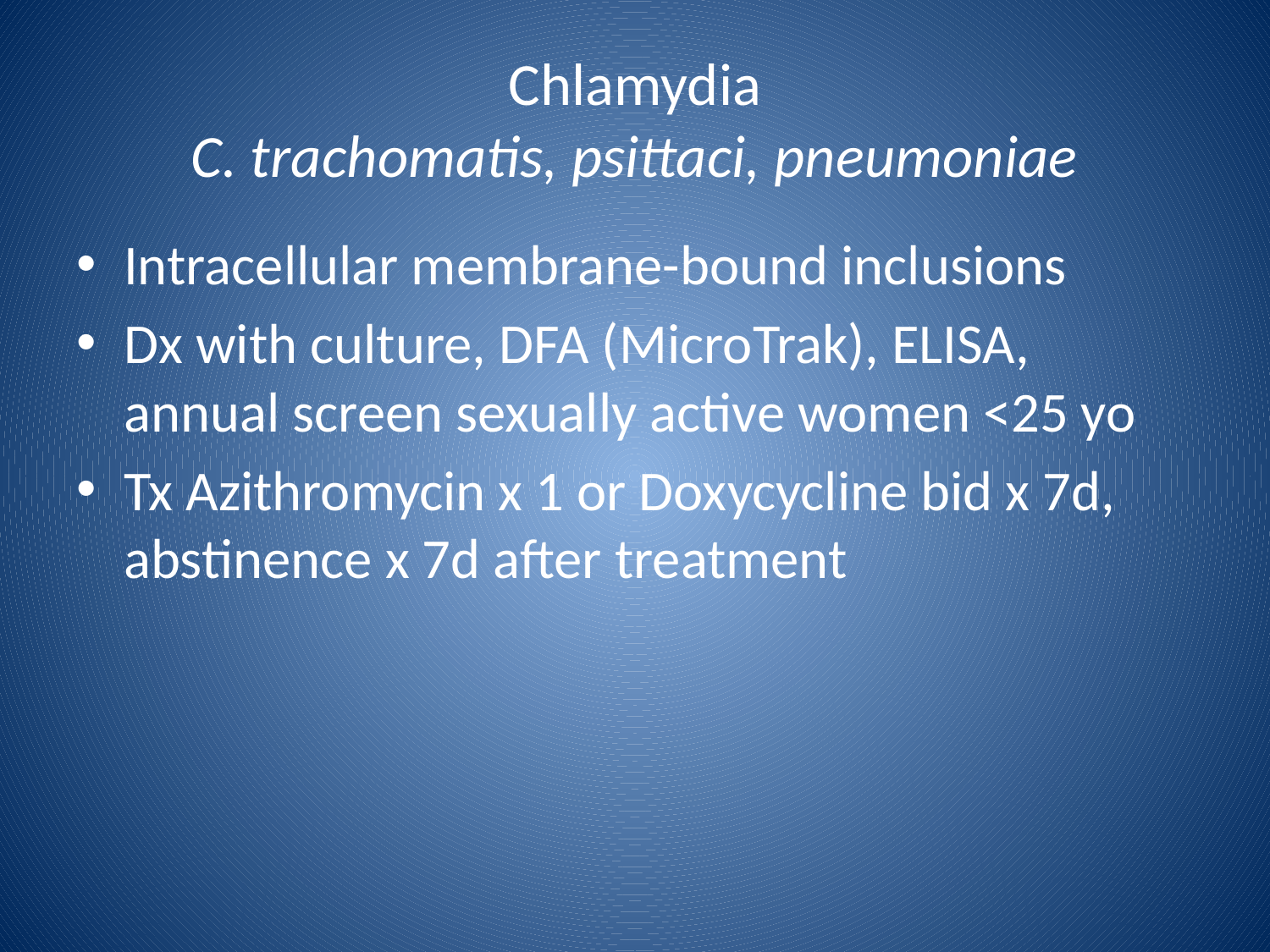

# Chlamydia C. trachomatis, psittaci, pneumoniae
Intracellular membrane-bound inclusions
Dx with culture, DFA (MicroTrak), ELISA, annual screen sexually active women <25 yo
Tx Azithromycin x 1 or Doxycycline bid x 7d, abstinence x 7d after treatment